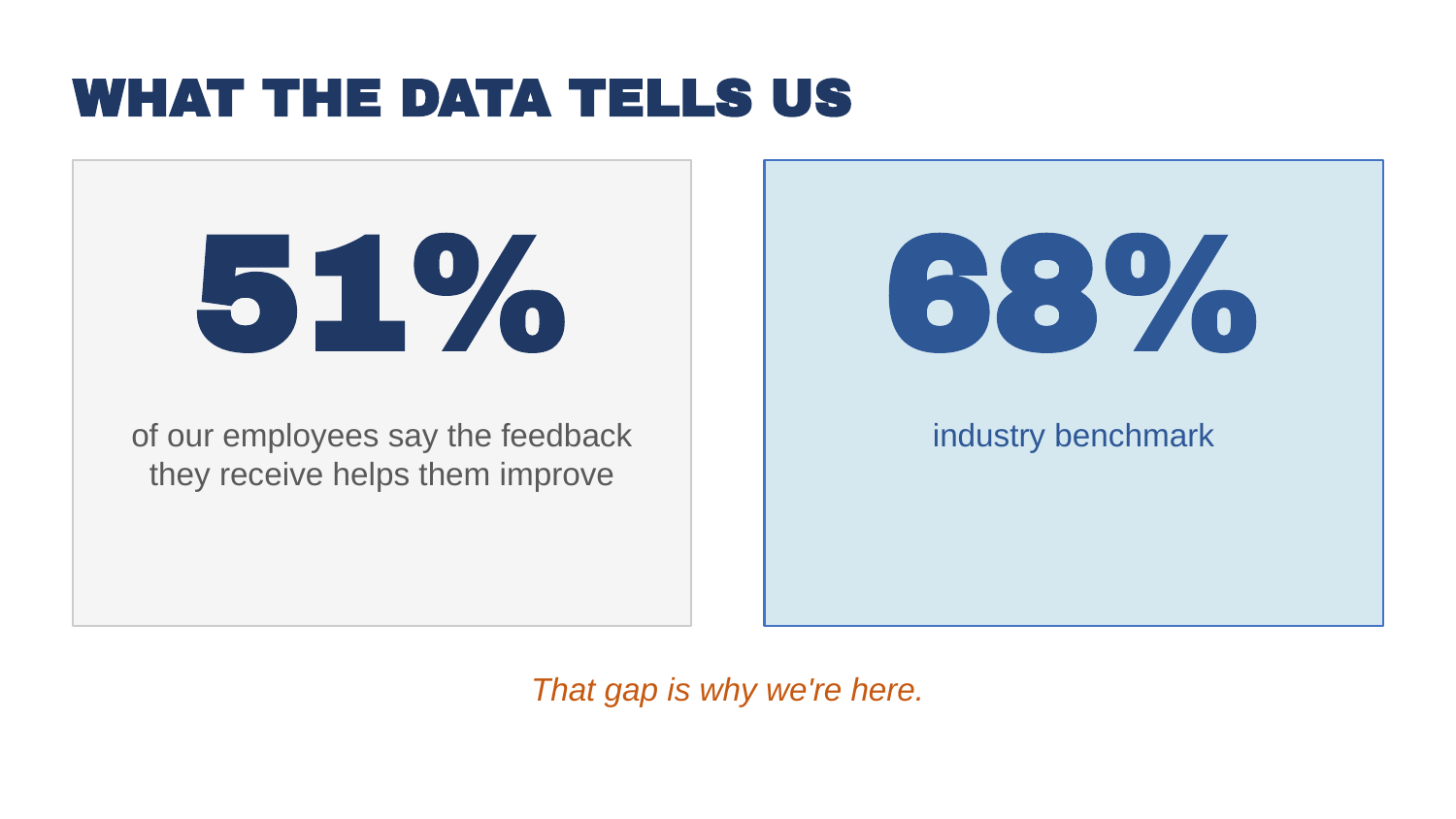

WHAT THE DATA TELLS US

51%
68%
of our employees say the feedback
they receive helps them improve
industry benchmark
That gap is why we're here.